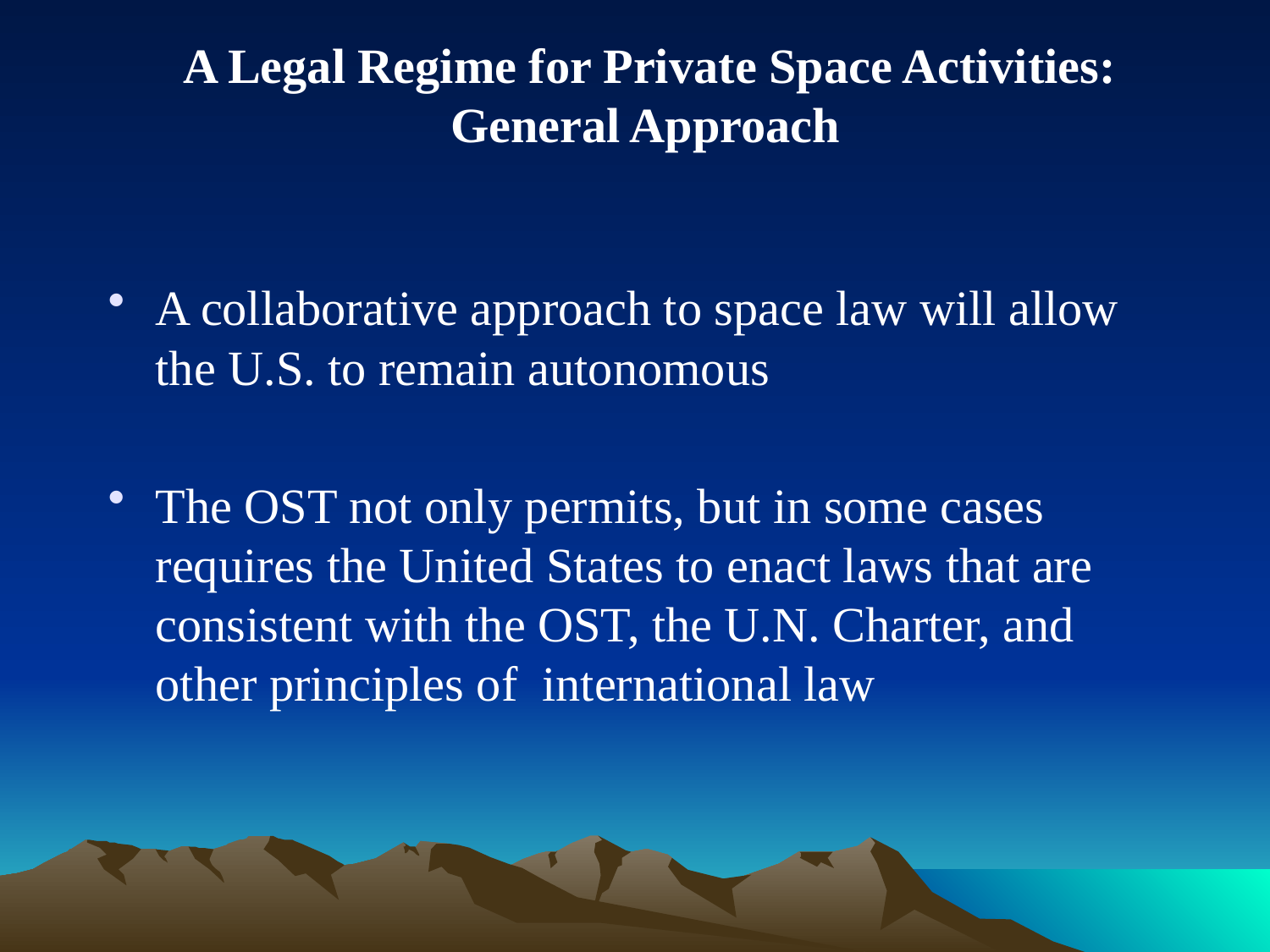

# A Legal Regime for Private Space Activities: General Approach

A collaborative approach to space law will allow the U.S. to remain autonomous

The OST not only permits, but in some cases requires the United States to enact laws that are consistent with the OST, the U.N. Charter, and other principles of  international law